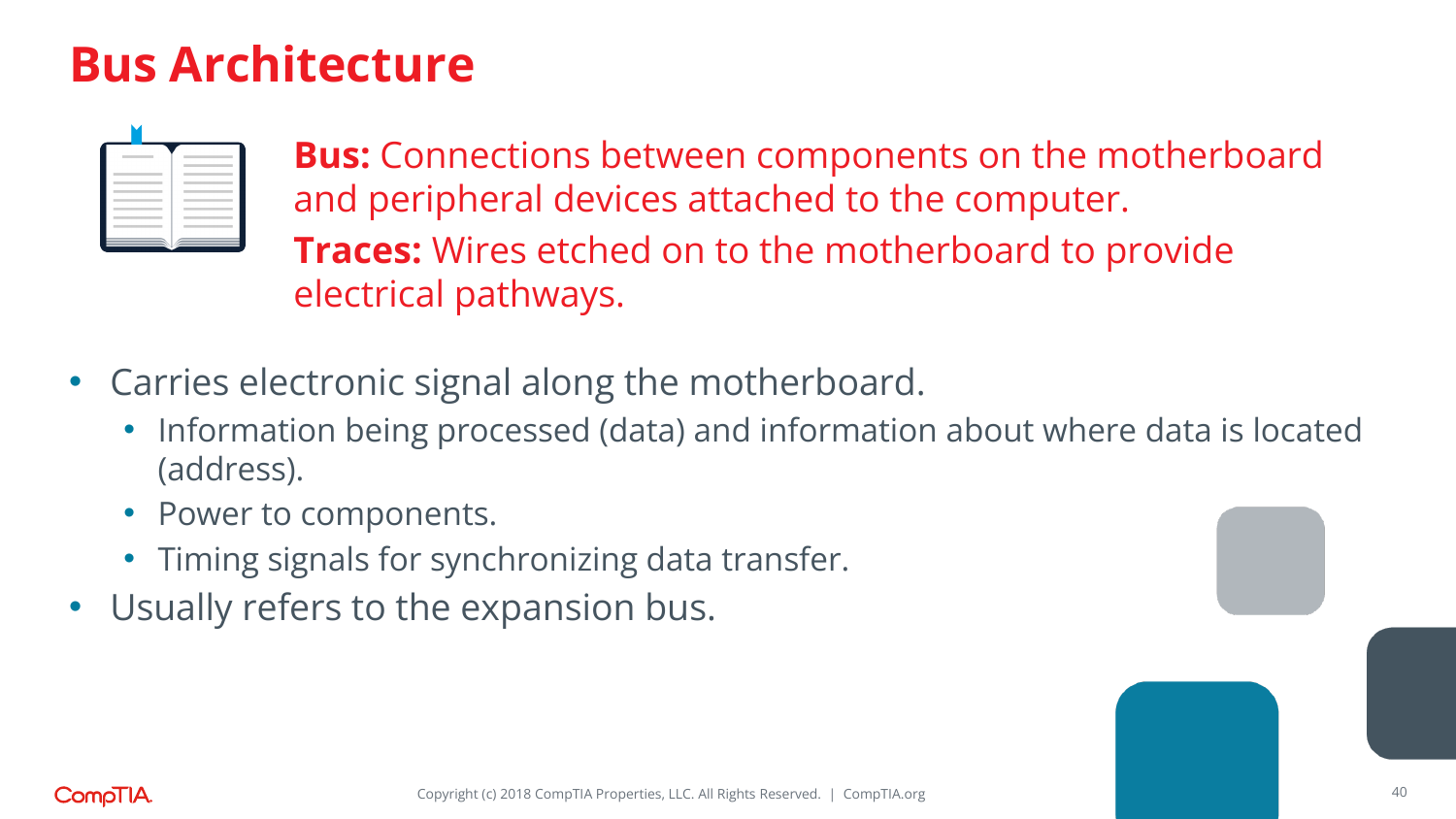

# Bus Architecture
Bus: Connections between components on the motherboard and peripheral devices attached to the computer.
Traces: Wires etched on to the motherboard to provide electrical pathways.
Carries electronic signal along the motherboard.
Information being processed (data) and information about where data is located (address).
Power to components.
Timing signals for synchronizing data transfer.
Usually refers to the expansion bus.
40